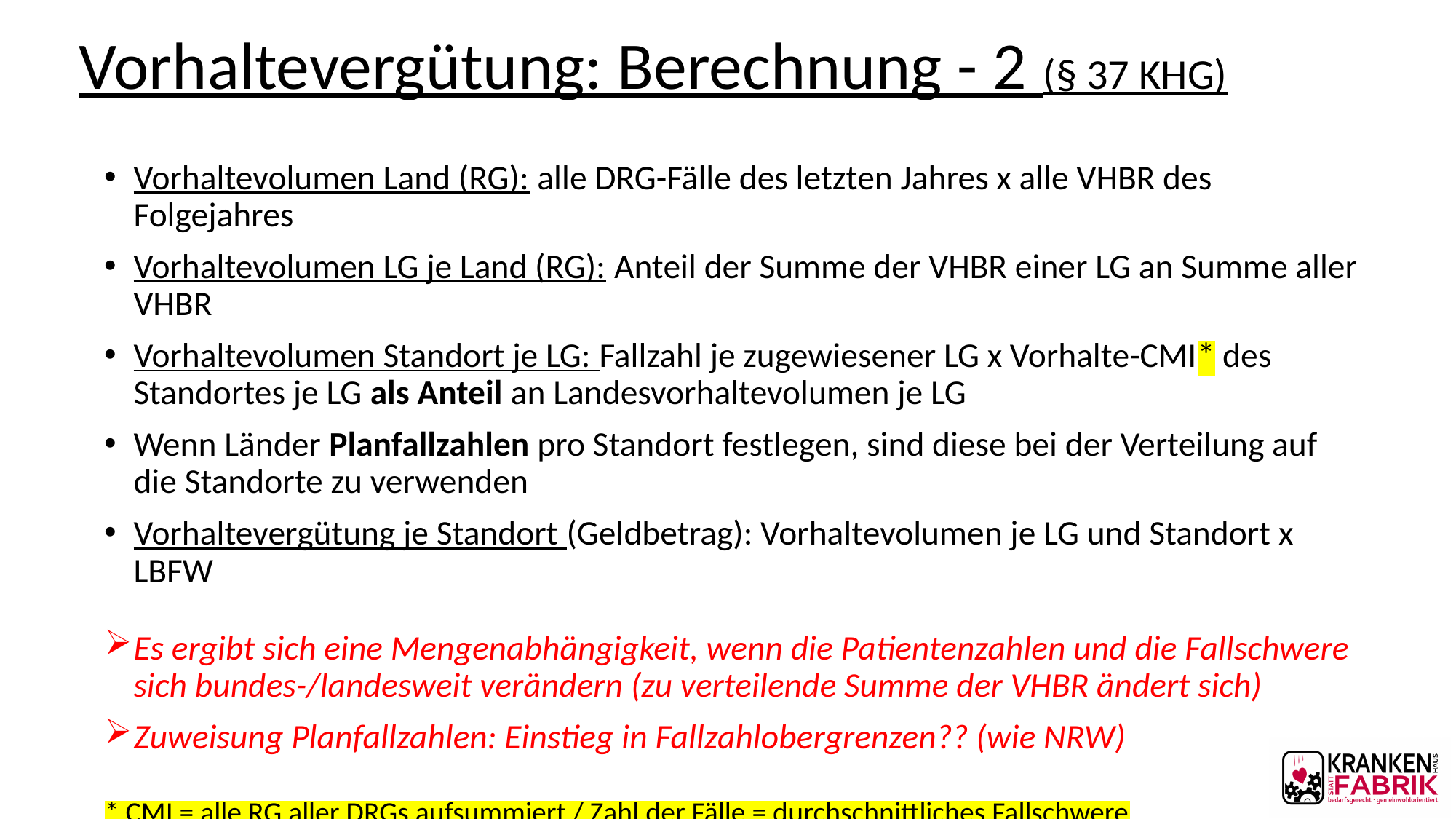

# Vorhaltevergütung: Berechnung - 2 (§ 37 KHG)
Vorhaltevolumen Land (RG): alle DRG-Fälle des letzten Jahres x alle VHBR des Folgejahres
Vorhaltevolumen LG je Land (RG): Anteil der Summe der VHBR einer LG an Summe aller VHBR
Vorhaltevolumen Standort je LG: Fallzahl je zugewiesener LG x Vorhalte-CMI* des Standortes je LG als Anteil an Landesvorhaltevolumen je LG
Wenn Länder Planfallzahlen pro Standort festlegen, sind diese bei der Verteilung auf die Standorte zu verwenden
Vorhaltevergütung je Standort (Geldbetrag): Vorhaltevolumen je LG und Standort x LBFW
Es ergibt sich eine Mengenabhängigkeit, wenn die Patientenzahlen und die Fallschwere sich bundes-/landesweit verändern (zu verteilende Summe der VHBR ändert sich)
Zuweisung Planfallzahlen: Einstieg in Fallzahlobergrenzen?? (wie NRW)

* CMI = alle RG aller DRGs aufsummiert / Zahl der Fälle = durchschnittliches Fallschwere